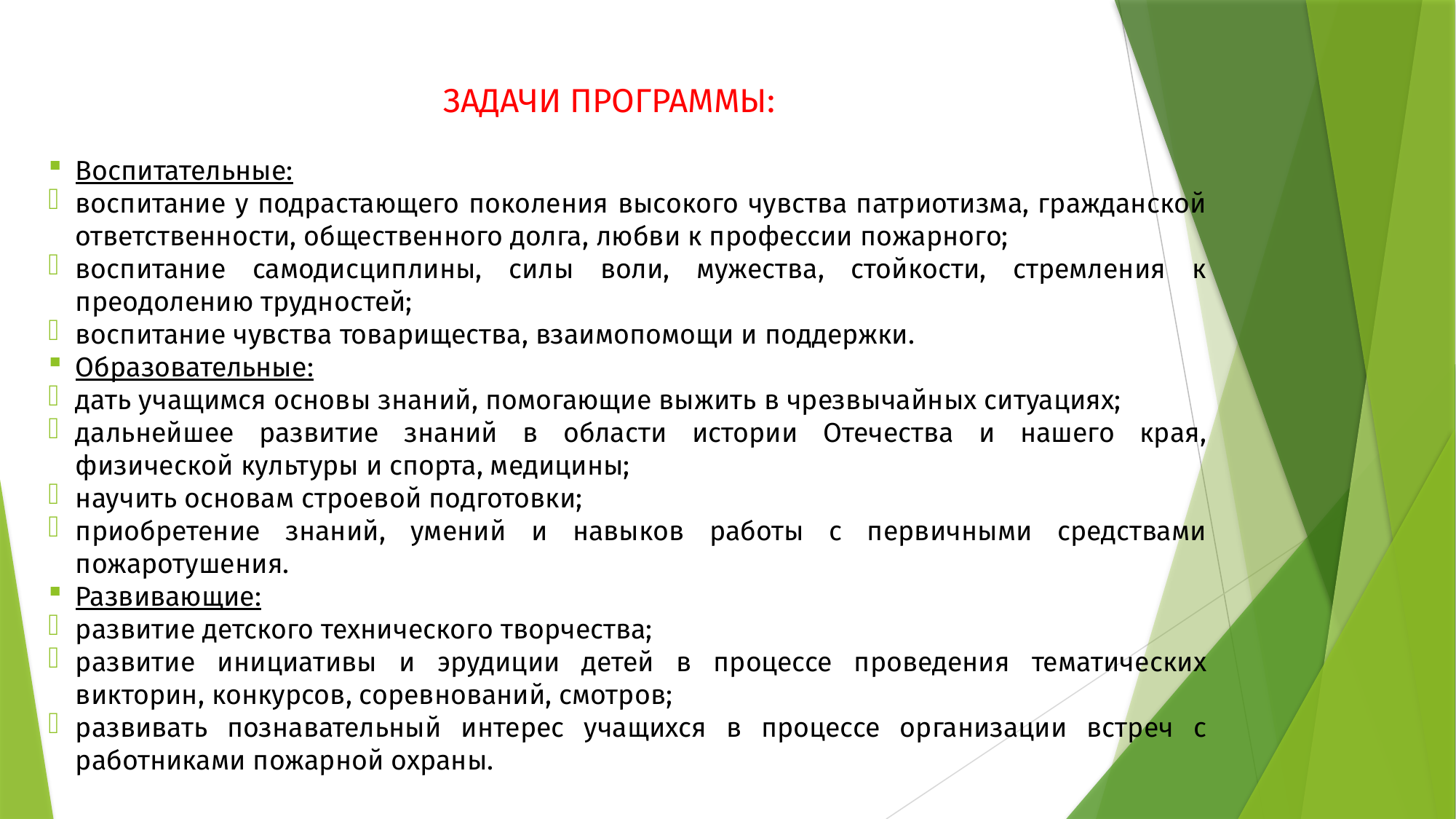

ЗАДАЧИ ПРОГРАММЫ:
Воспитательные:
воспитание у подрастающего поколения высокого чувства патриотизма, гражданской ответственности, общественного долга, любви к профессии пожарного;
воспитание самодисциплины, силы воли, мужества, стойкости, стремления к преодолению трудностей;
воспитание чувства товарищества, взаимопомощи и поддержки.
Образовательные:
дать учащимся основы знаний, помогающие выжить в чрезвычайных ситуациях;
дальнейшее развитие знаний в области истории Отечества и нашего края, физической культуры и спорта, медицины;
научить основам строевой подготовки;
приобретение знаний, умений и навыков работы с первичными средствами пожаротушения.
Развивающие:
развитие детского технического творчества;
развитие инициативы и эрудиции детей в процессе проведения тематических викторин, конкурсов, соревнований, смотров;
развивать познавательный интерес учащихся в процессе организации встреч с работниками пожарной охраны.